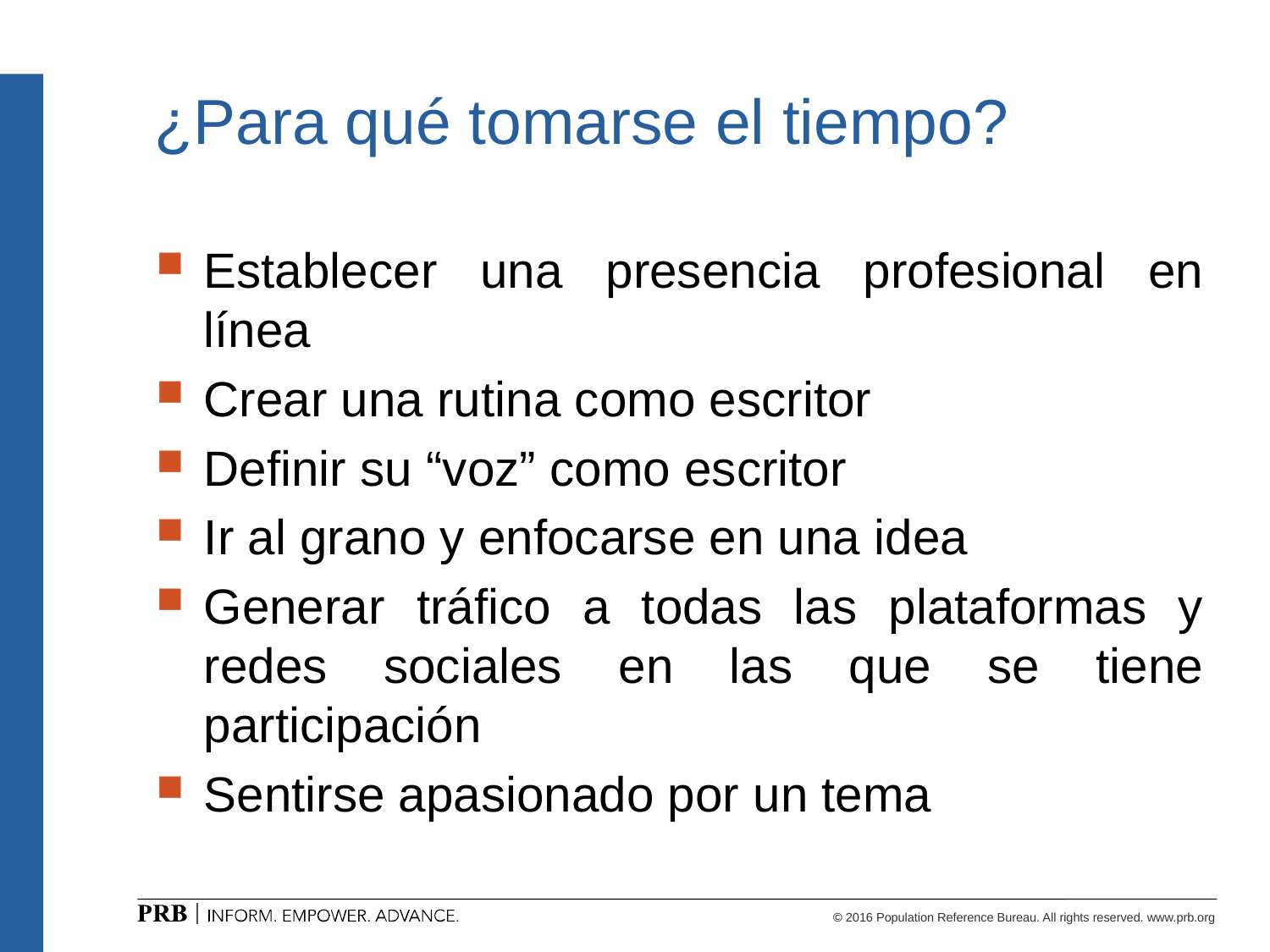

# ¿Para qué tomarse el tiempo?
Establecer una presencia profesional en línea
Crear una rutina como escritor
Definir su “voz” como escritor
Ir al grano y enfocarse en una idea
Generar tráfico a todas las plataformas y redes sociales en las que se tiene participación
Sentirse apasionado por un tema